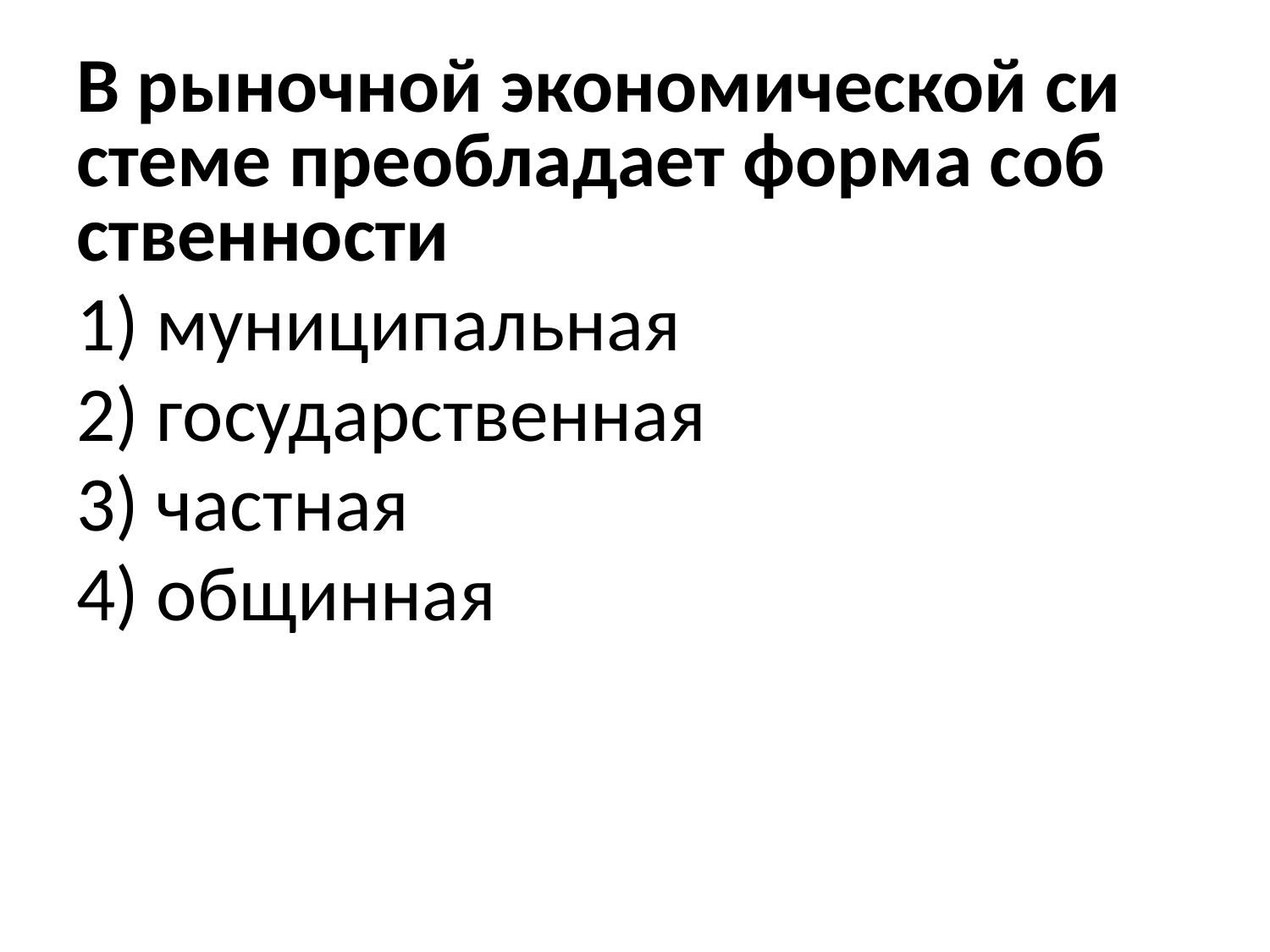

В ры­ноч­ной эко­но­ми­че­ской си­сте­ме пре­об­ла­да­ет форма соб­ствен­но­сти
1) му­ни­ци­паль­ная
2) го­су­дар­ствен­ная
3) част­ная
4) об­щин­ная